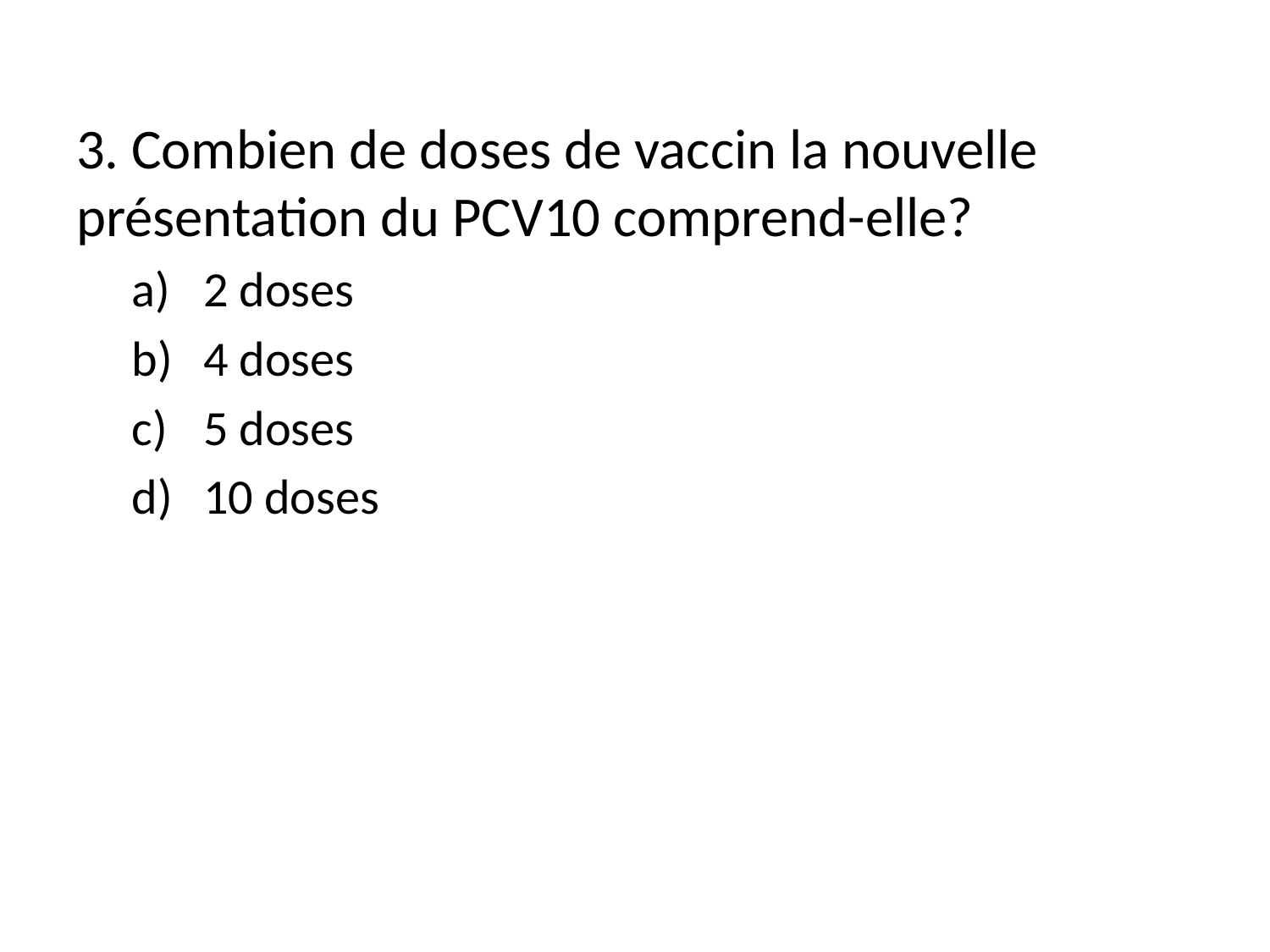

3. Combien de doses de vaccin la nouvelle présentation du PCV10 comprend-elle?
2 doses
4 doses
5 doses
10 doses